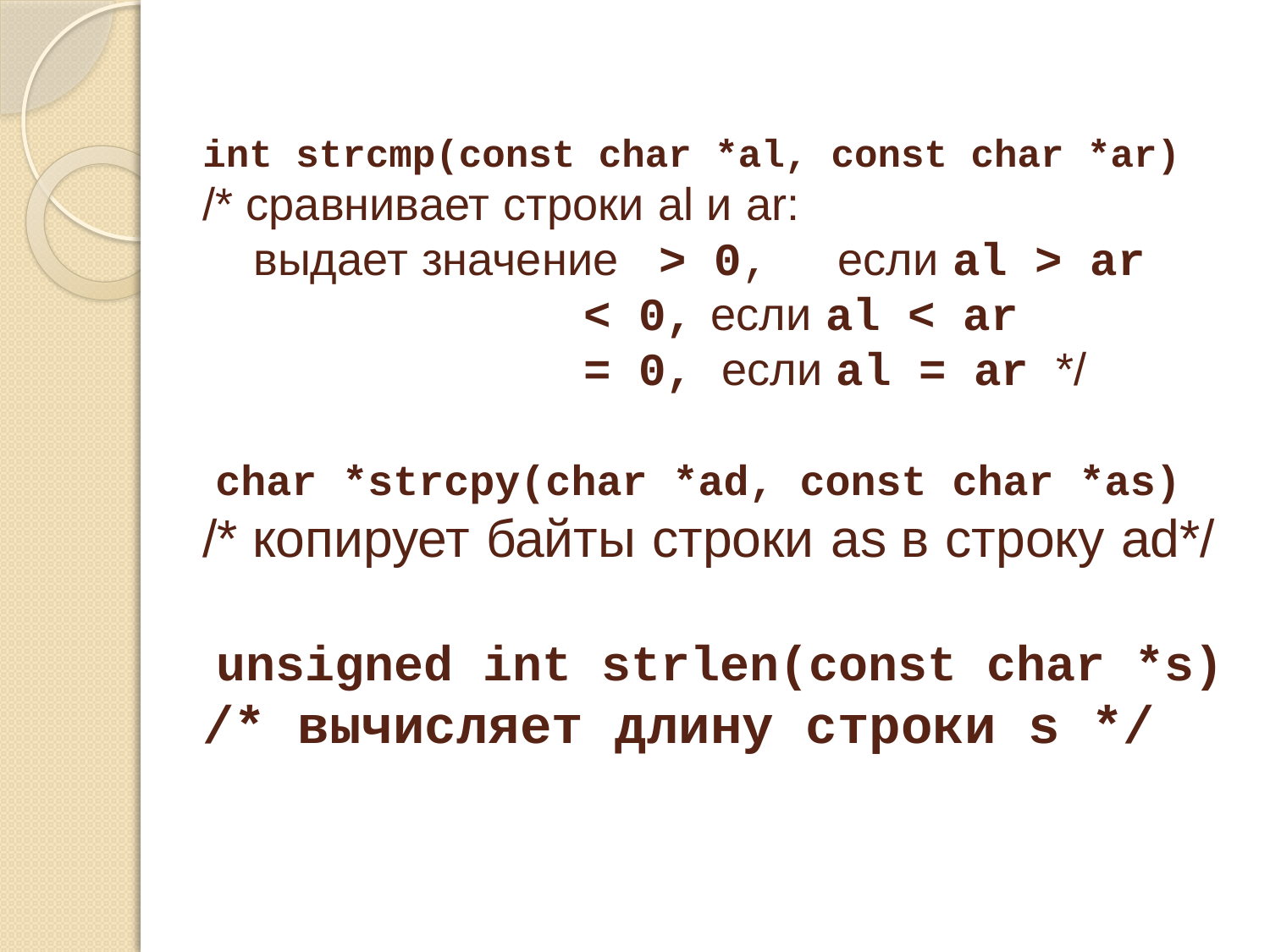

int strcmp(const char *al, const char *ar)
/* сравнивает строки al и ar:
    выдает значение   > 0, 	если al > ar
			< 0, 	если al < ar
			= 0, если al = ar */
 char *strcpy(char *ad, const char *as)
/* копирует байты строки as в строку ad*/
 unsigned int strlen(const char *s)
/* вычисляет длину строки s */